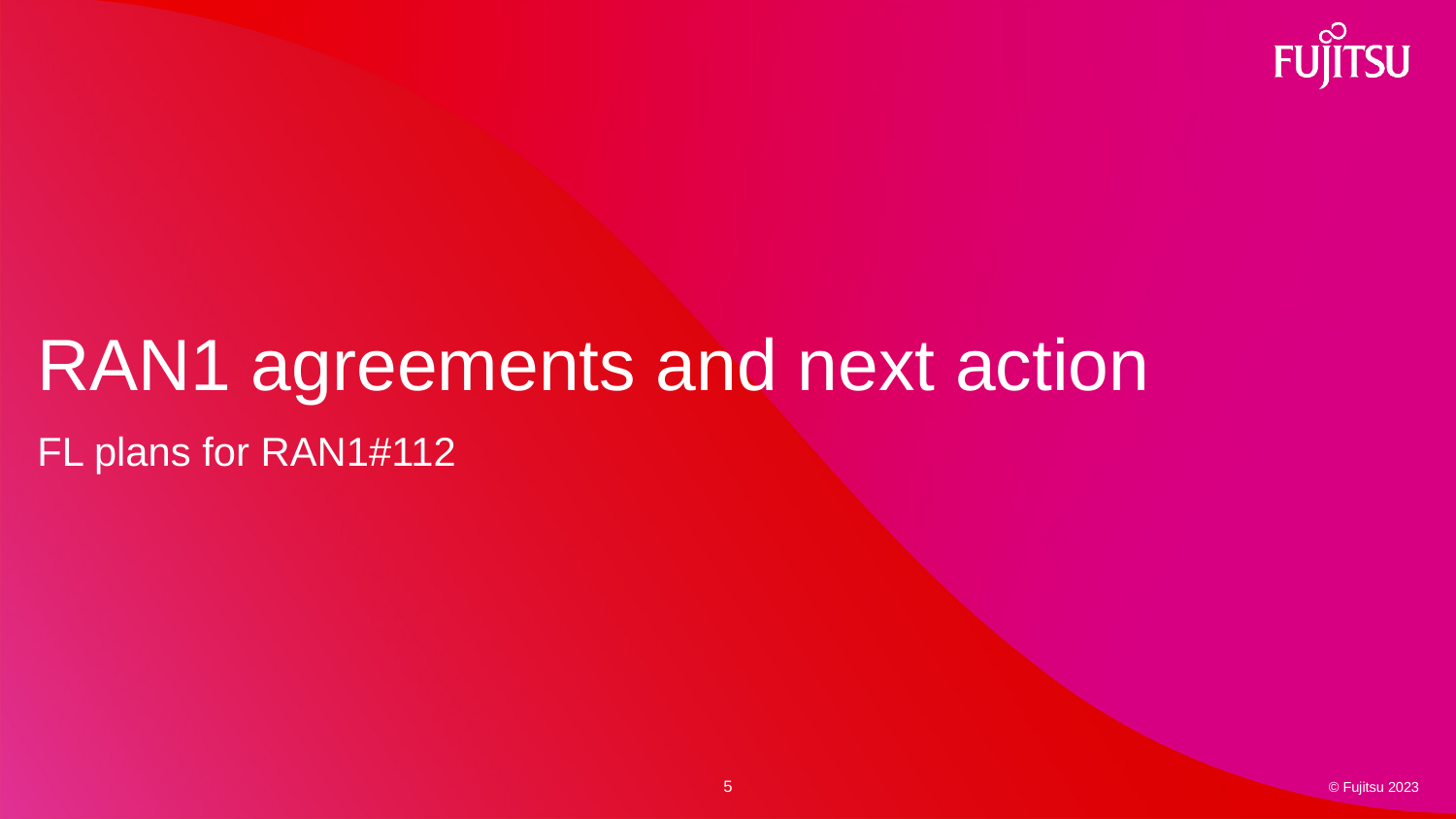

# RAN1 agreements and next action
FL plans for RAN1#112
5
© Fujitsu 2023